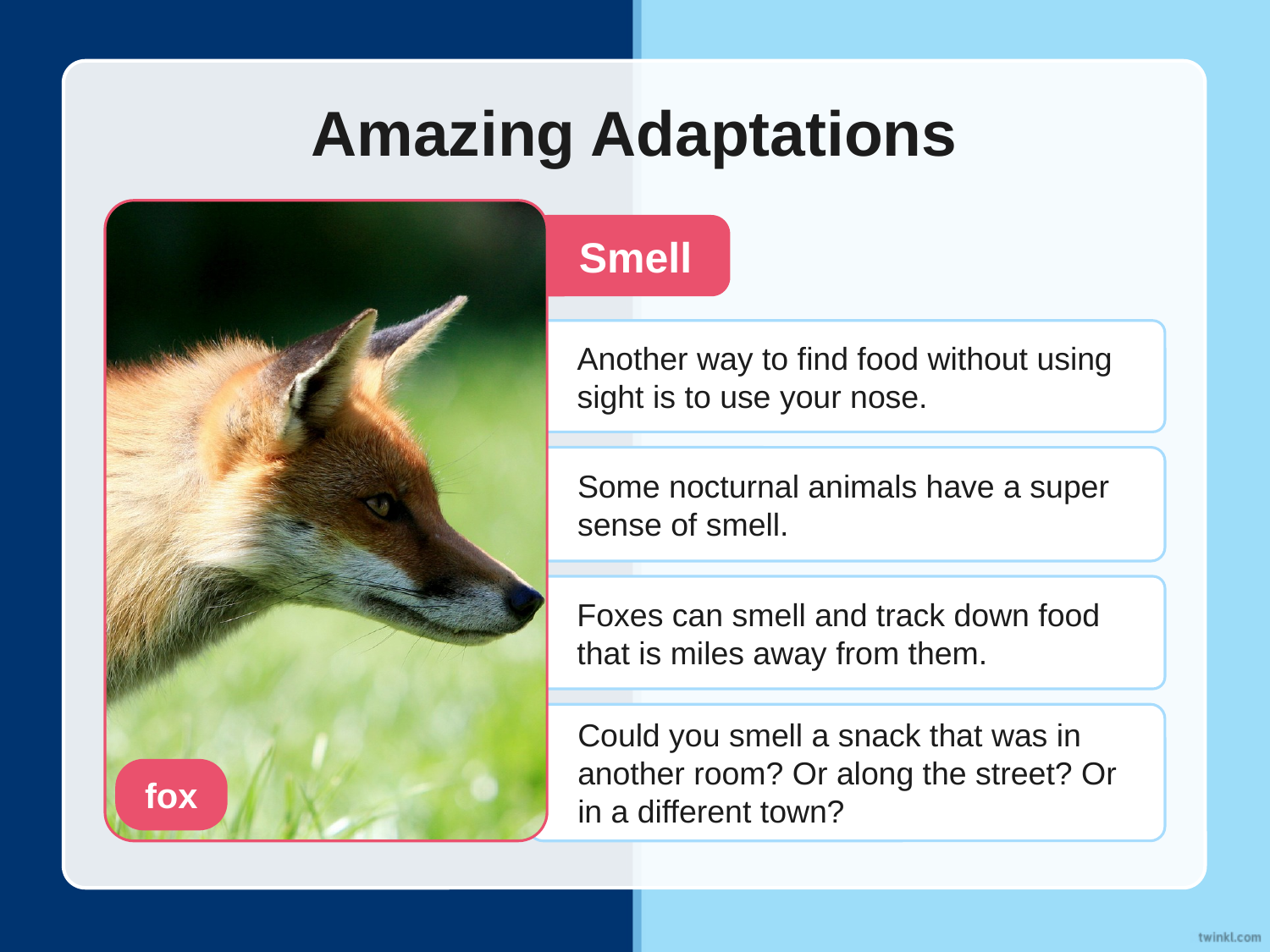

# Amazing Adaptations

Smell
Another way to find food without using sight is to use your nose.
Some nocturnal animals have a super sense of smell.
Foxes can smell and track down food that is miles away from them.
Could you smell a snack that was in another room? Or along the street? Or in a different town?
fox